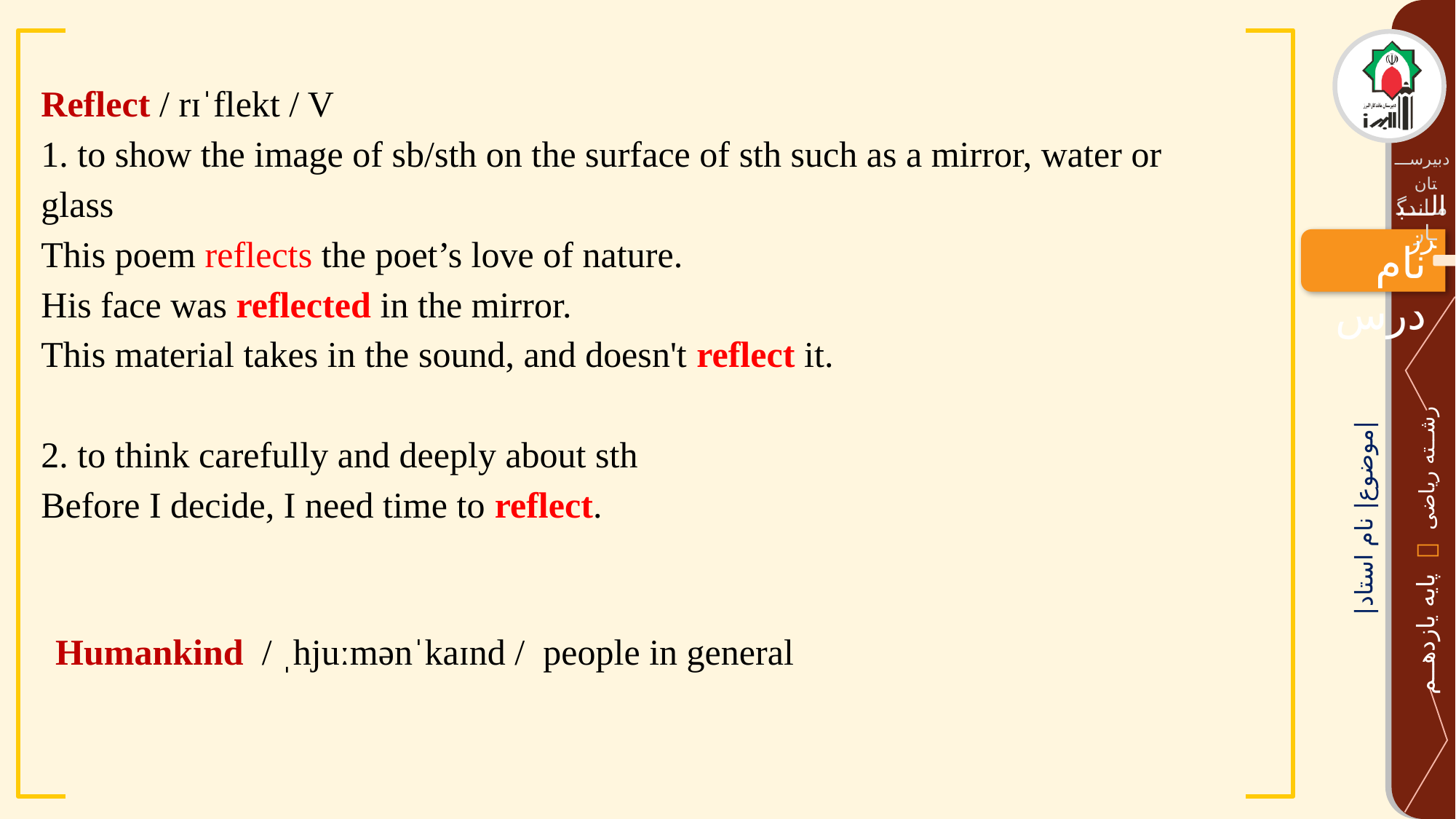

Reflect / rɪˈflekt / V
1. to show the image of sb/sth on the surface of sth such as a mirror, water or glass
This poem reflects the poet’s love of nature.
His face was reflected in the mirror.
This material takes in the sound, and doesn't reflect it.

2. to think carefully and deeply about sth
Before I decide, I need time to reflect.
Humankind  / ˌhjuːmənˈkaɪnd /  people in general